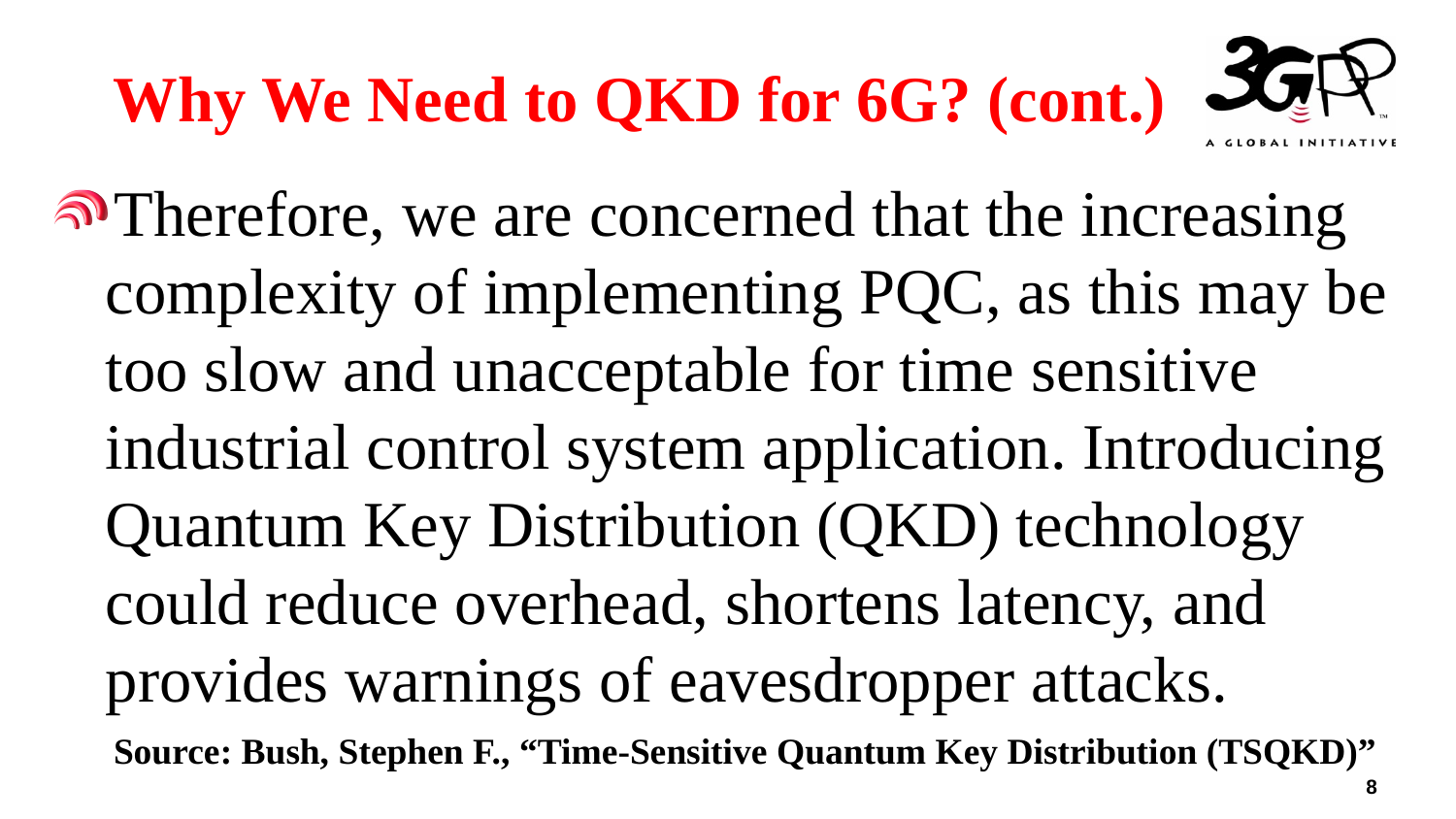

# Why We Need to QKD for 6G? (cont.)
Therefore, we are concerned that the increasing complexity of implementing PQC, as this may be too slow and unacceptable for time sensitive industrial control system application. Introducing Quantum Key Distribution (QKD) technology could reduce overhead, shortens latency, and provides warnings of eavesdropper attacks.
Source: Bush, Stephen F., “Time-Sensitive Quantum Key Distribution (TSQKD)”